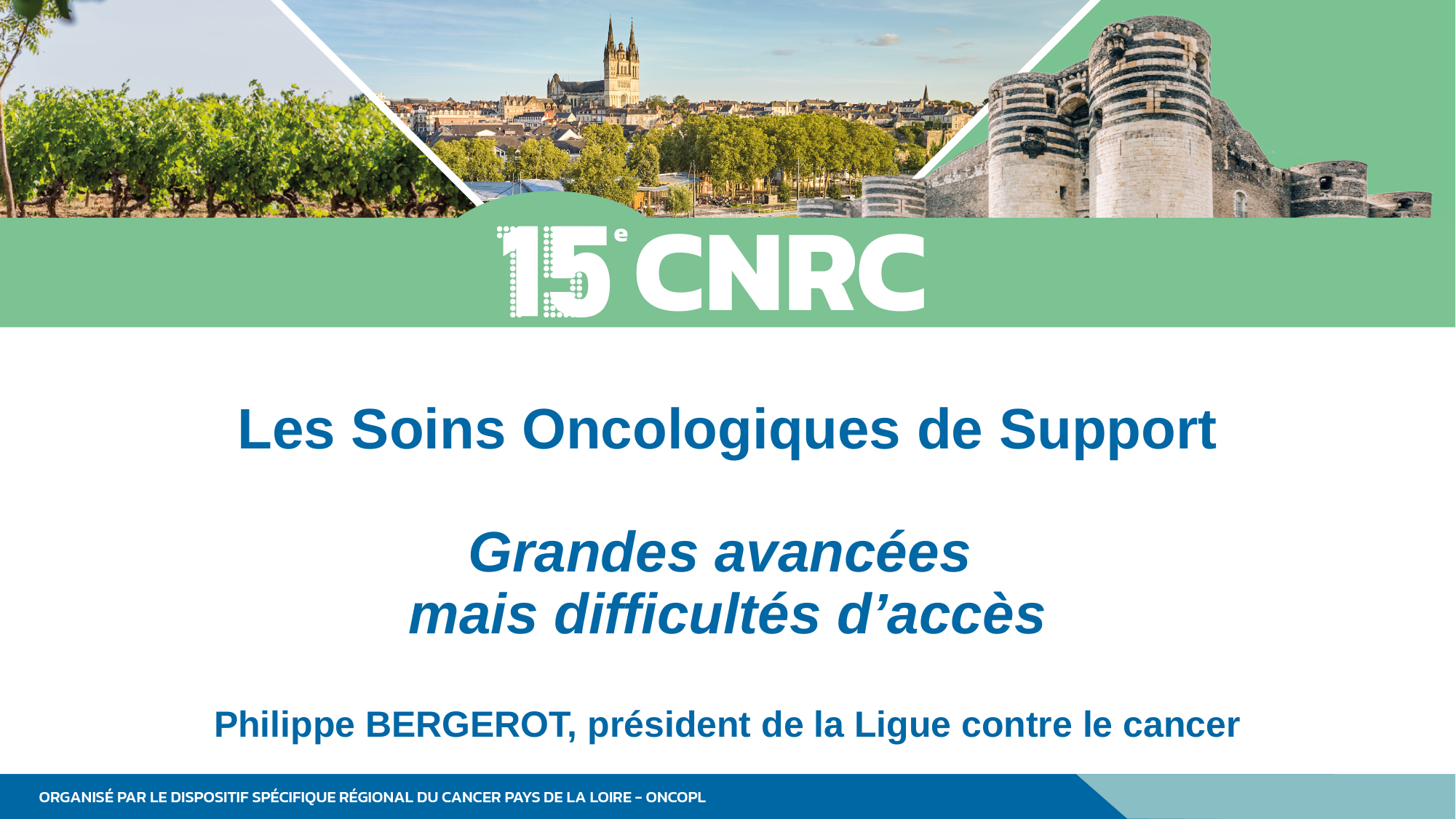

# Les Soins Oncologiques de Support Grandes avancées mais difficultés d’accès
Philippe BERGEROT, président de la Ligue contre le cancer